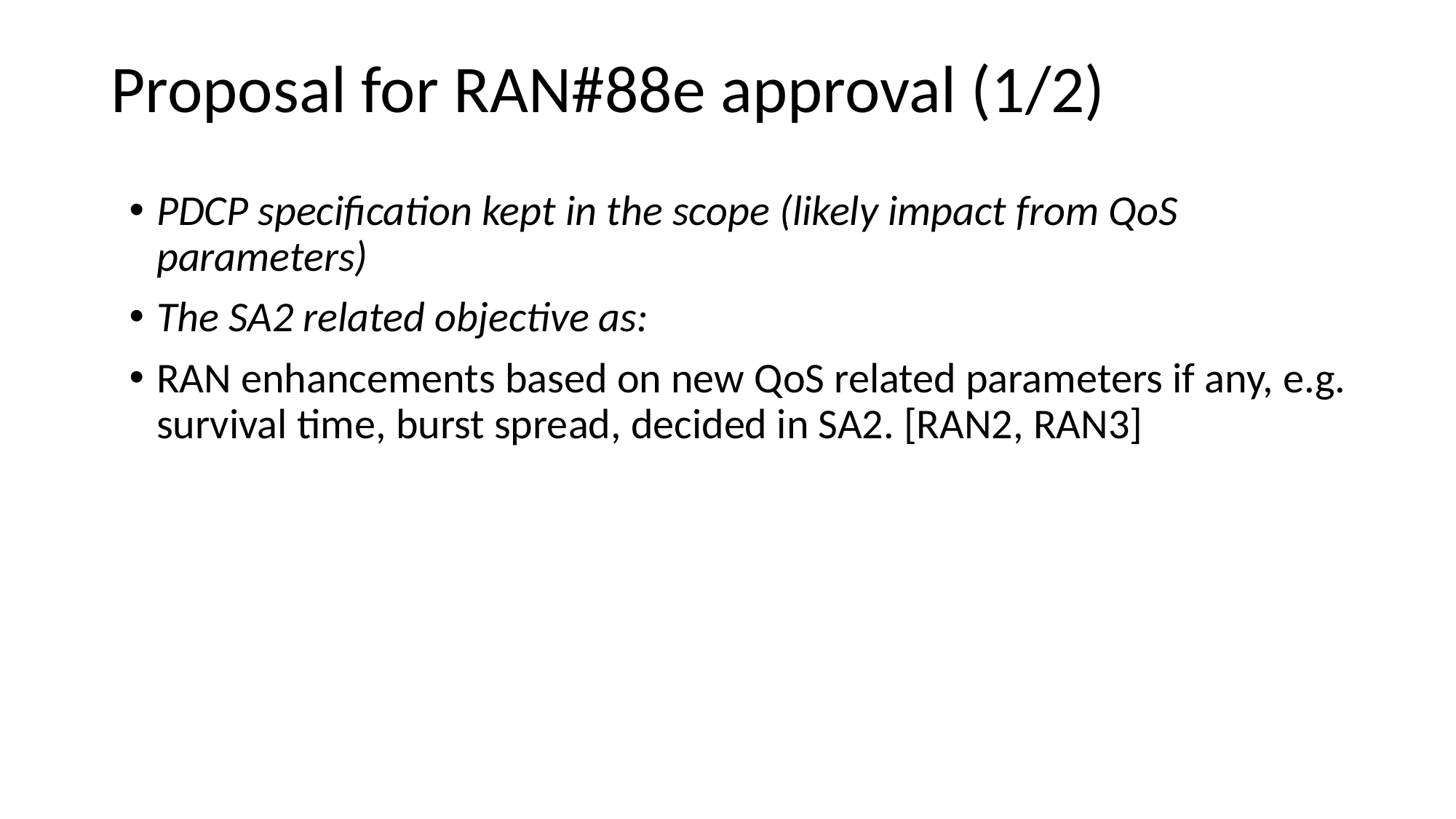

# Proposal for RAN#88e approval (1/2)

PDCP specification kept in the scope (likely impact from QoS parameters)
The SA2 related objective as:
RAN enhancements based on new QoS related parameters if any, e.g. survival time, burst spread, decided in SA2. [RAN2, RAN3]